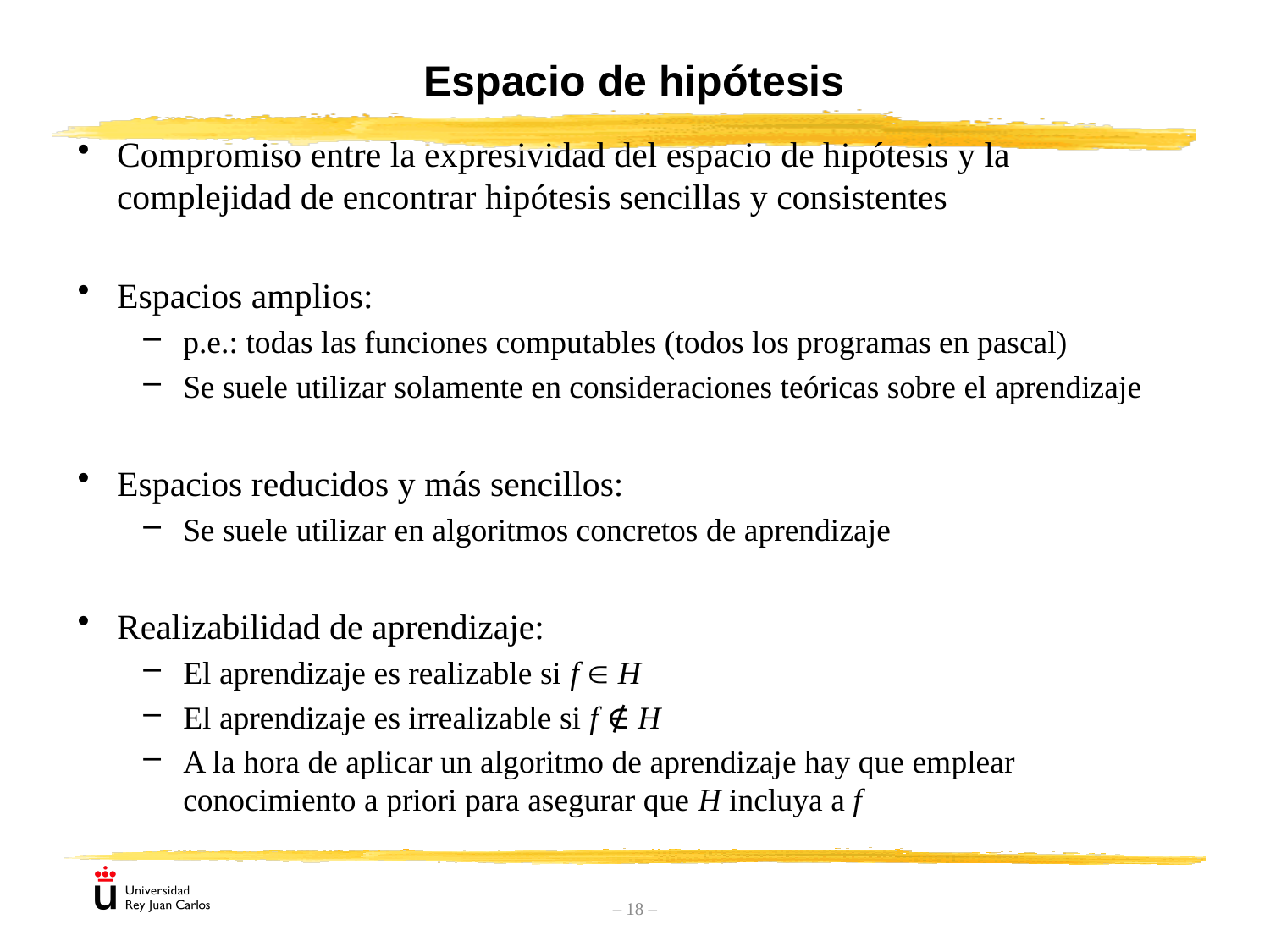

# Espacio de hipótesis
Compromiso entre la expresividad del espacio de hipótesis y la complejidad de encontrar hipótesis sencillas y consistentes

Espacios amplios:
p.e.: todas las funciones computables (todos los programas en pascal)
Se suele utilizar solamente en consideraciones teóricas sobre el aprendizaje

Espacios reducidos y más sencillos:
Se suele utilizar en algoritmos concretos de aprendizaje

Realizabilidad de aprendizaje:
El aprendizaje es realizable si f ∈ H
El aprendizaje es irrealizable si f ∉ H
A la hora de aplicar un algoritmo de aprendizaje hay que emplear conocimiento a priori para asegurar que H incluya a f

– 18 –